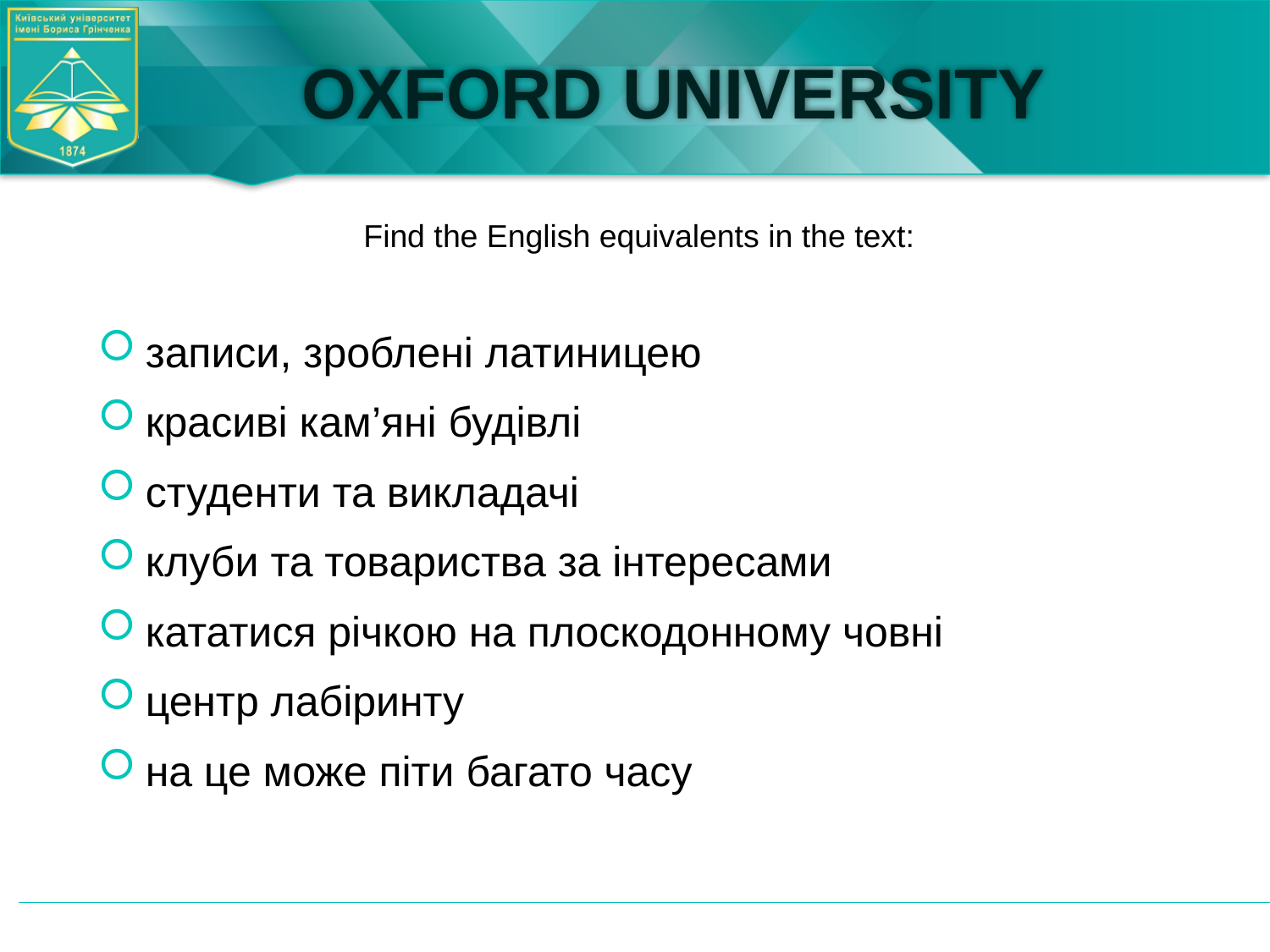

# OXFORD UNIVERSITY
Find the English equivalents in the text:
записи, зроблені латиницею
красиві кам’яні будівлі
студенти та викладачі
клуби та товариства за інтересами
кататися річкою на плоскодонному човні
центр лабіринту
на це може піти багато часу